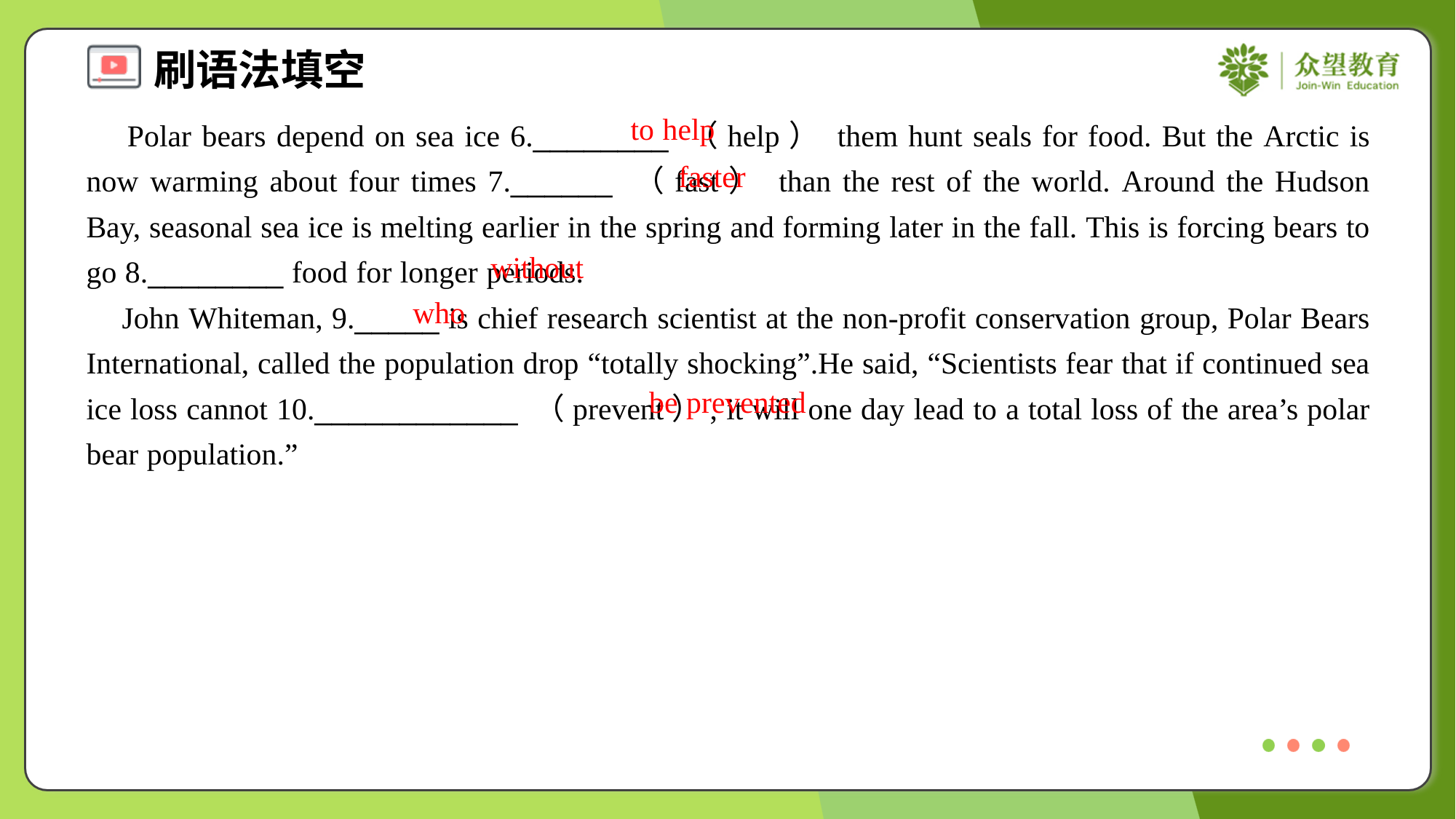

to help
    Polar bears depend on sea ice 6.________ （help） them hunt seals for food. But the Arctic is now warming about four times 7.______ （fast） than the rest of the world. Around the Hudson Bay, seasonal sea ice is melting earlier in the spring and forming later in the fall. This is forcing bears to go 8.________ food for longer periods.
    John Whiteman, 9._____ is chief research scientist at the non-profit conservation group, Polar Bears International, called the population drop “totally shocking”.He said, “Scientists fear that if continued sea ice loss cannot 10.____________ （prevent）, it will one day lead to a total loss of the area’s polar bear population.”
faster
without
who
be prevented